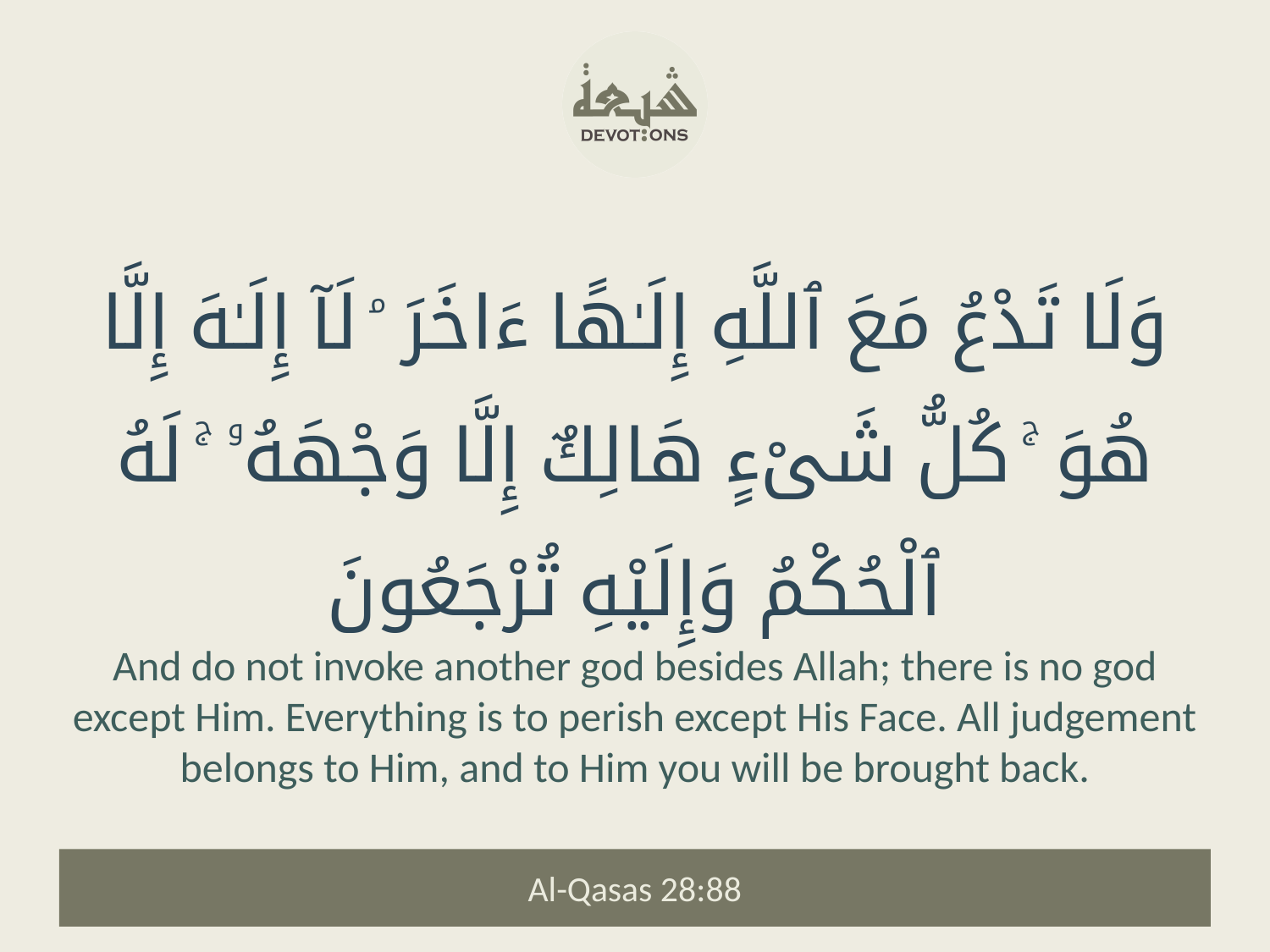

وَلَا تَدْعُ مَعَ ٱللَّهِ إِلَـٰهًا ءَاخَرَ ۘ لَآ إِلَـٰهَ إِلَّا هُوَ ۚ كُلُّ شَىْءٍ هَالِكٌ إِلَّا وَجْهَهُۥ ۚ لَهُ ٱلْحُكْمُ وَإِلَيْهِ تُرْجَعُونَ
And do not invoke another god besides Allah; there is no god except Him. Everything is to perish except His Face. All judgement belongs to Him, and to Him you will be brought back.
Al-Qasas 28:88